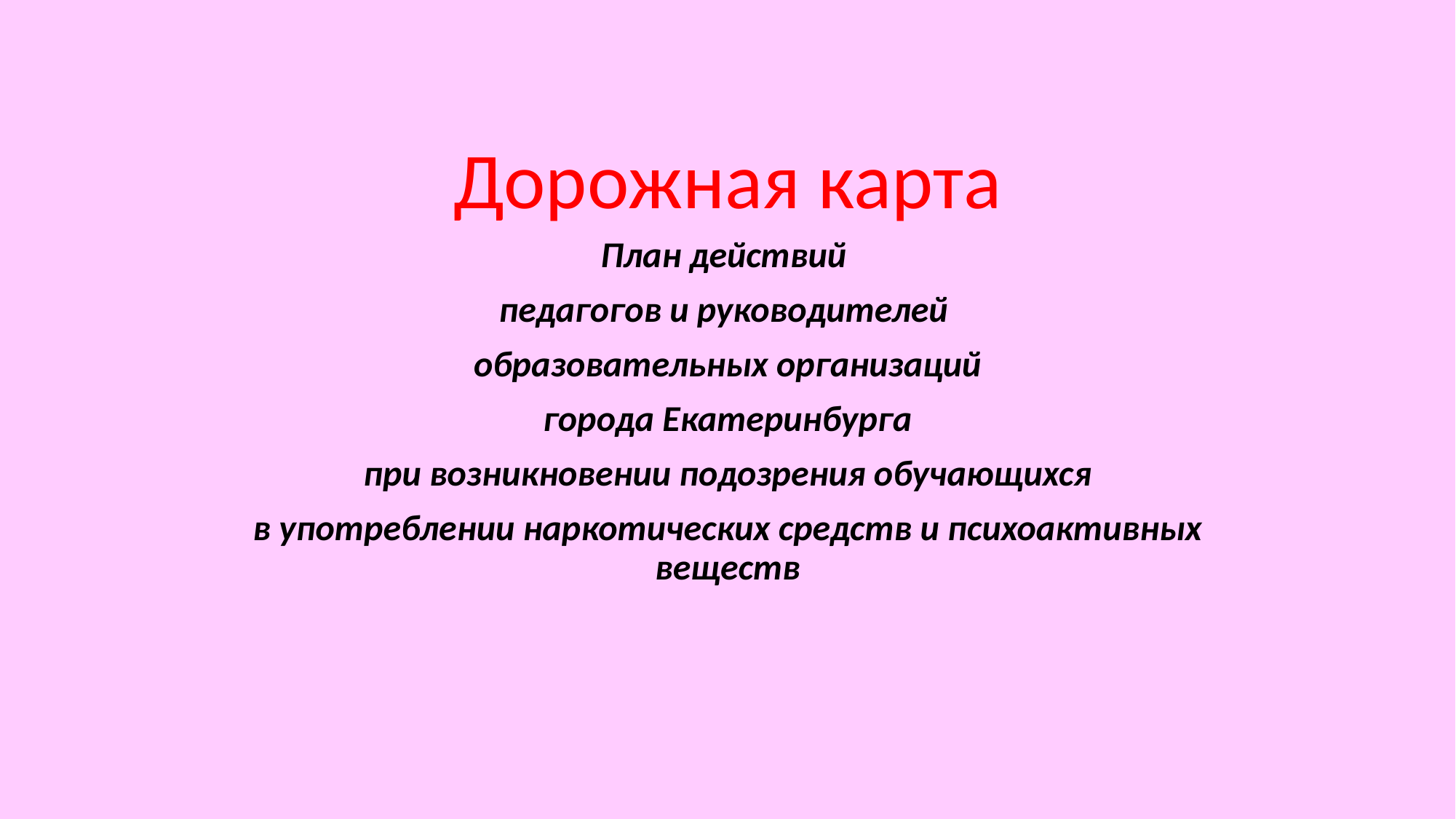

# Дорожная карта
План действий
педагогов и руководителей
образовательных организаций
 города Екатеринбурга
при возникновении подозрения обучающихся
в употреблении наркотических средств и психоактивных веществ